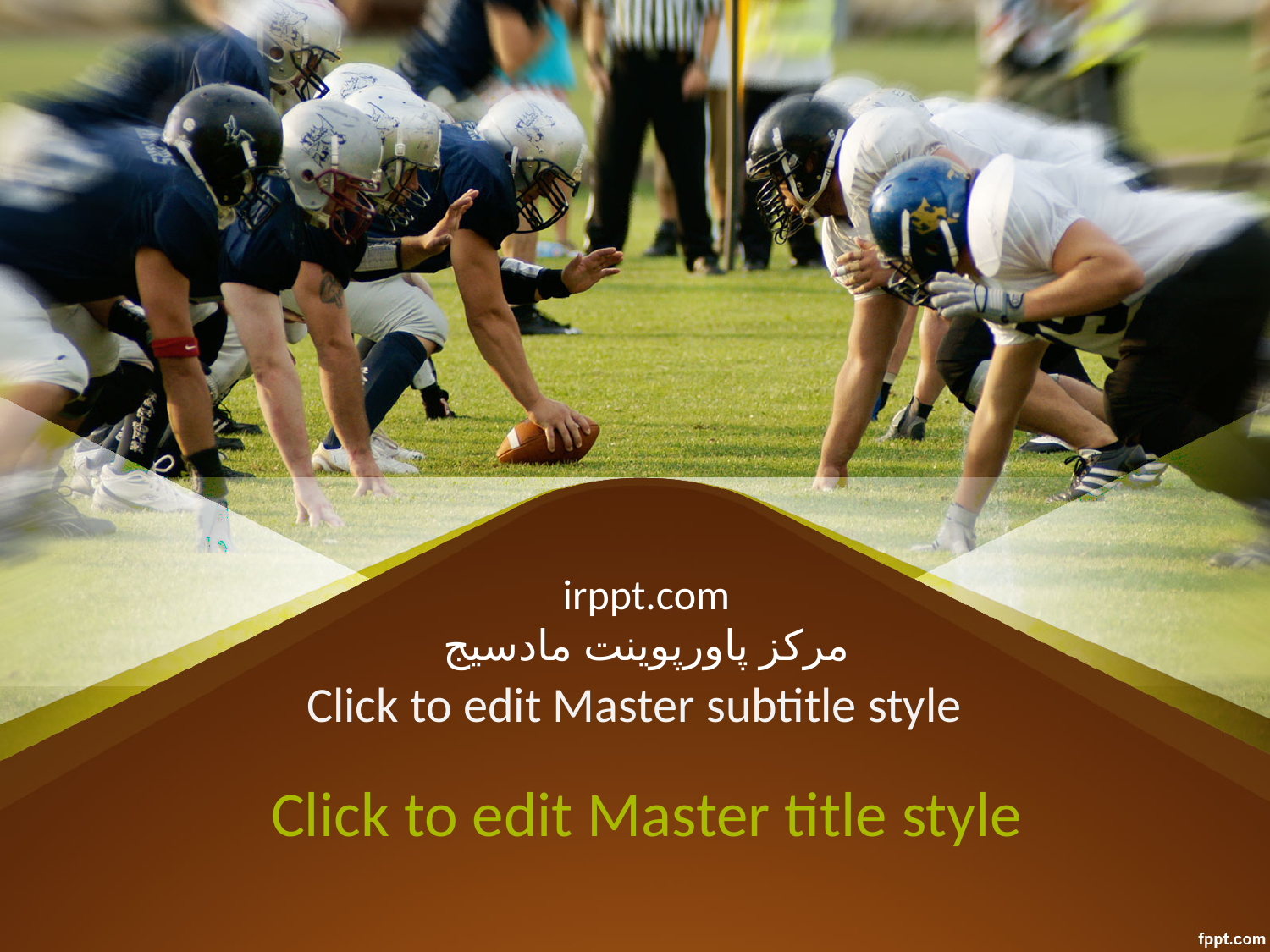

irppt.com
مرکز پاورپوینت مادسیج
Click to edit Master subtitle style
# Click to edit Master title style